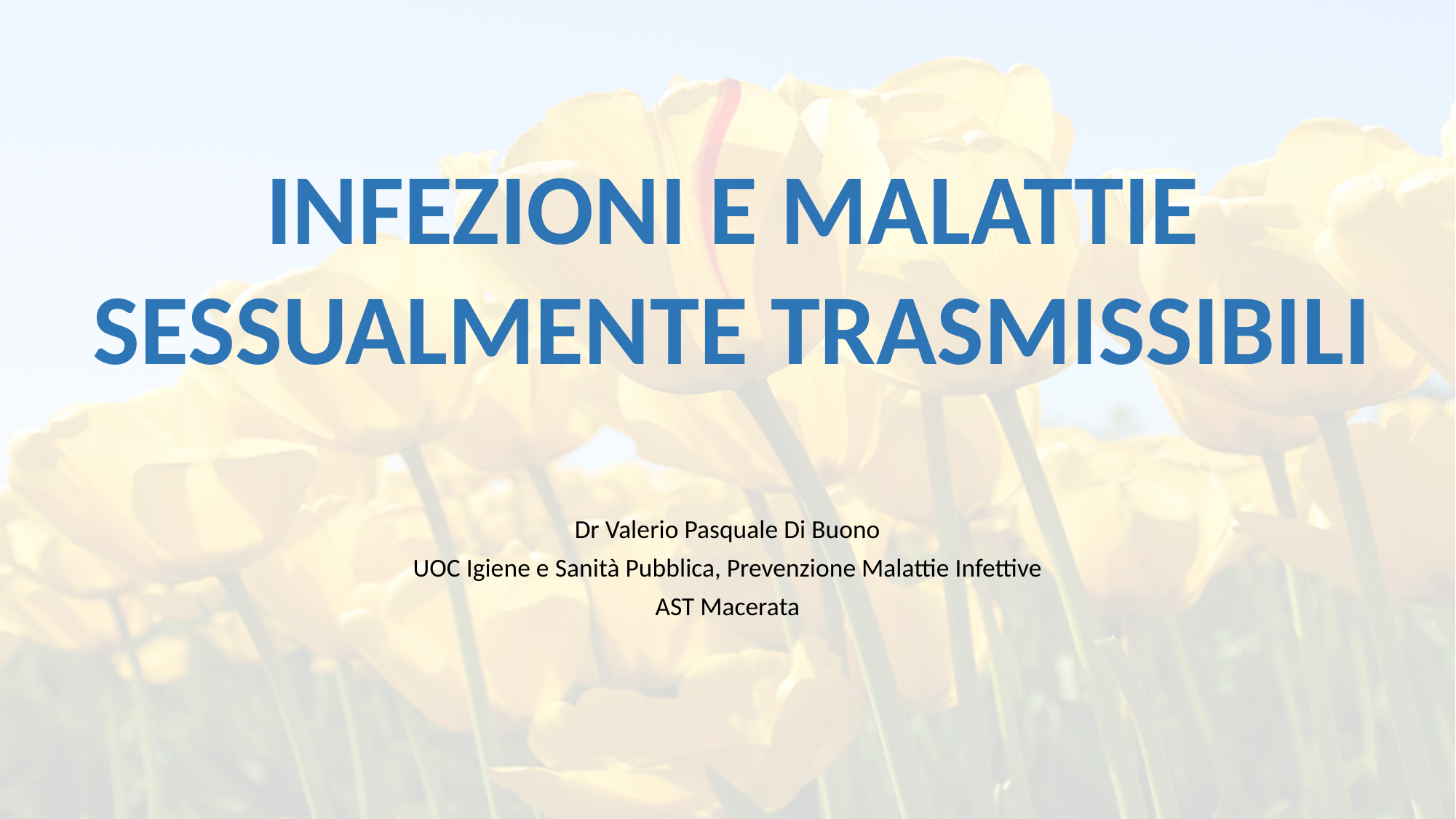

INFEZIONI E MALATTIE SESSUALMENTE TRASMISSIBILI

Dr Valerio Pasquale Di Buono
UOC Igiene e Sanità Pubblica, Prevenzione Malattie Infettive
AST Macerata